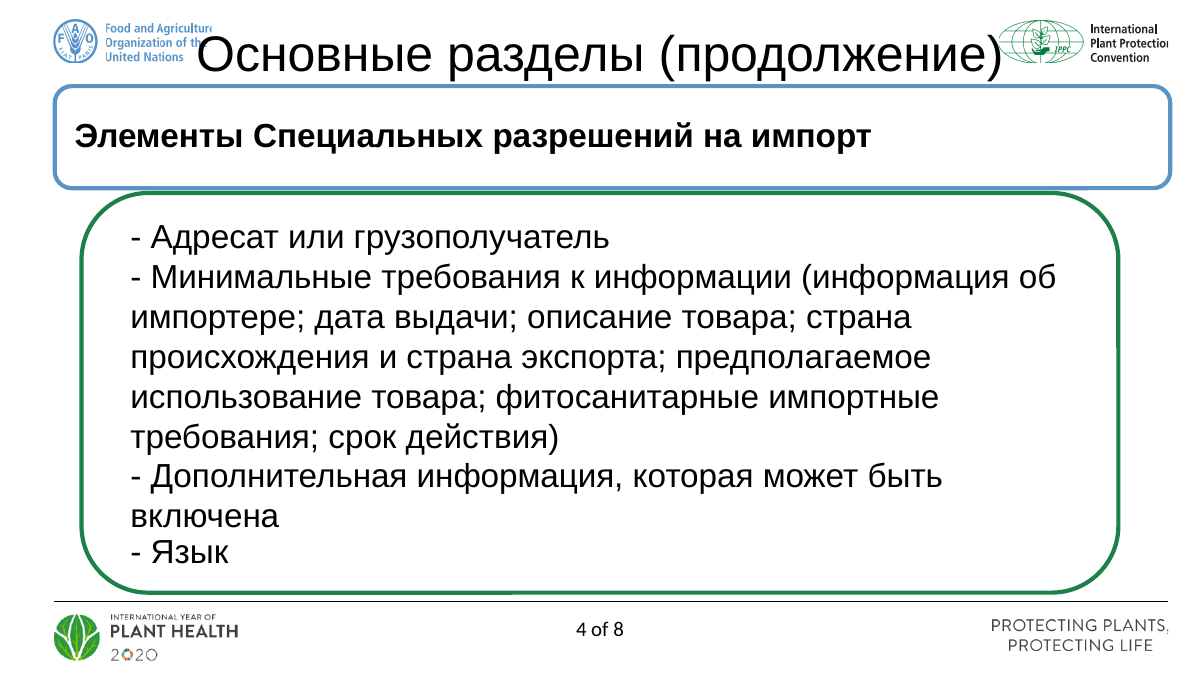

Основные разделы (продолжение)
Элементы Специальных разрешений на импорт
- Адресат или грузополучатель
- Минимальные требования к информации (информация об импортере; дата выдачи; описание товара; страна происхождения и страна экспорта; предполагаемое использование товара; фитосанитарные импортные требования; срок действия)
- Дополнительная информация, которая может быть включена
- Язык
4 of 8